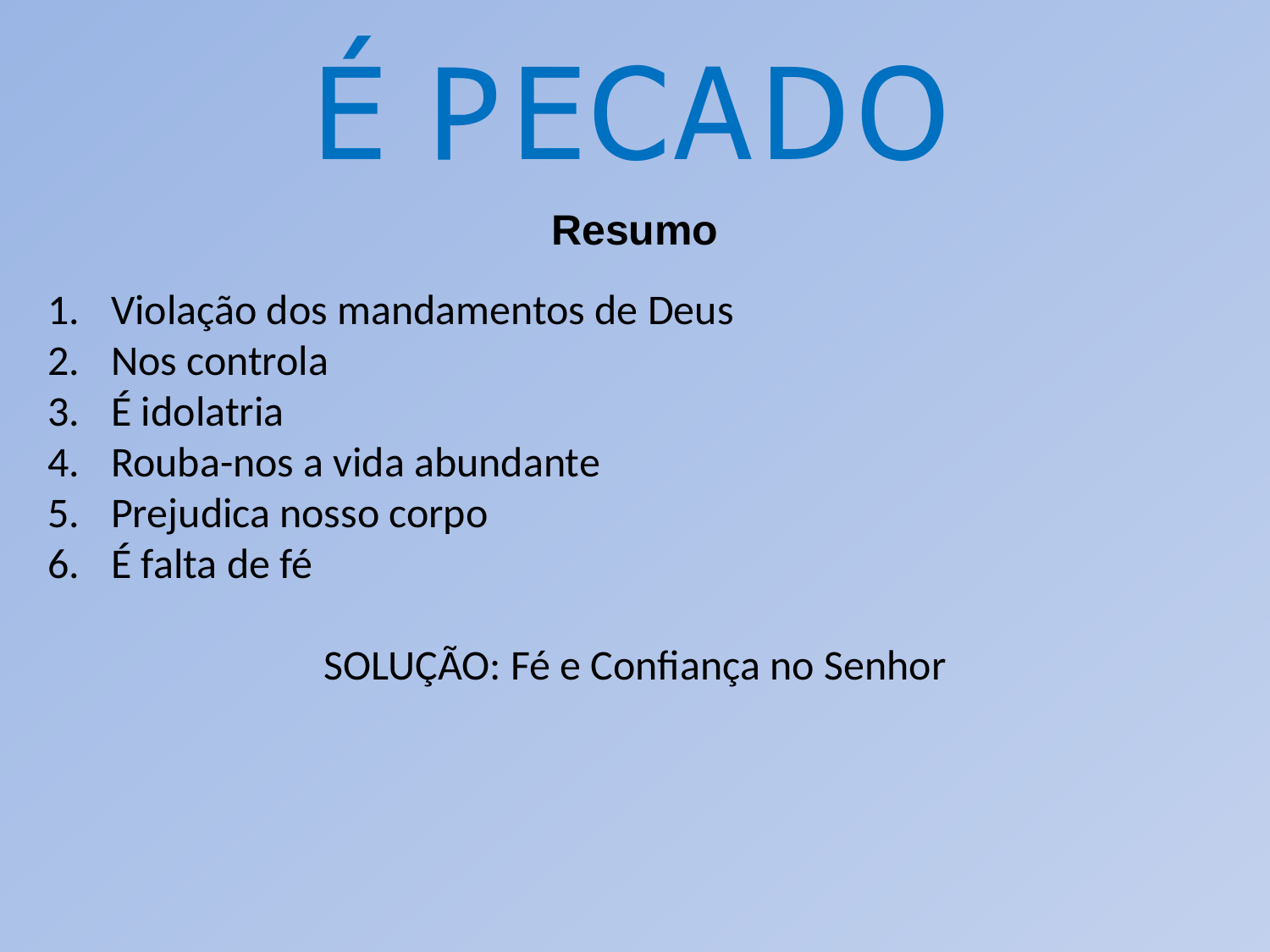

É PECADO

Resumo

Violação dos mandamentos de Deus
Nos controla
É idolatria
Rouba-nos a vida abundante
Prejudica nosso corpo
É falta de fé

SOLUÇÃO: Fé e Confiança no Senhor